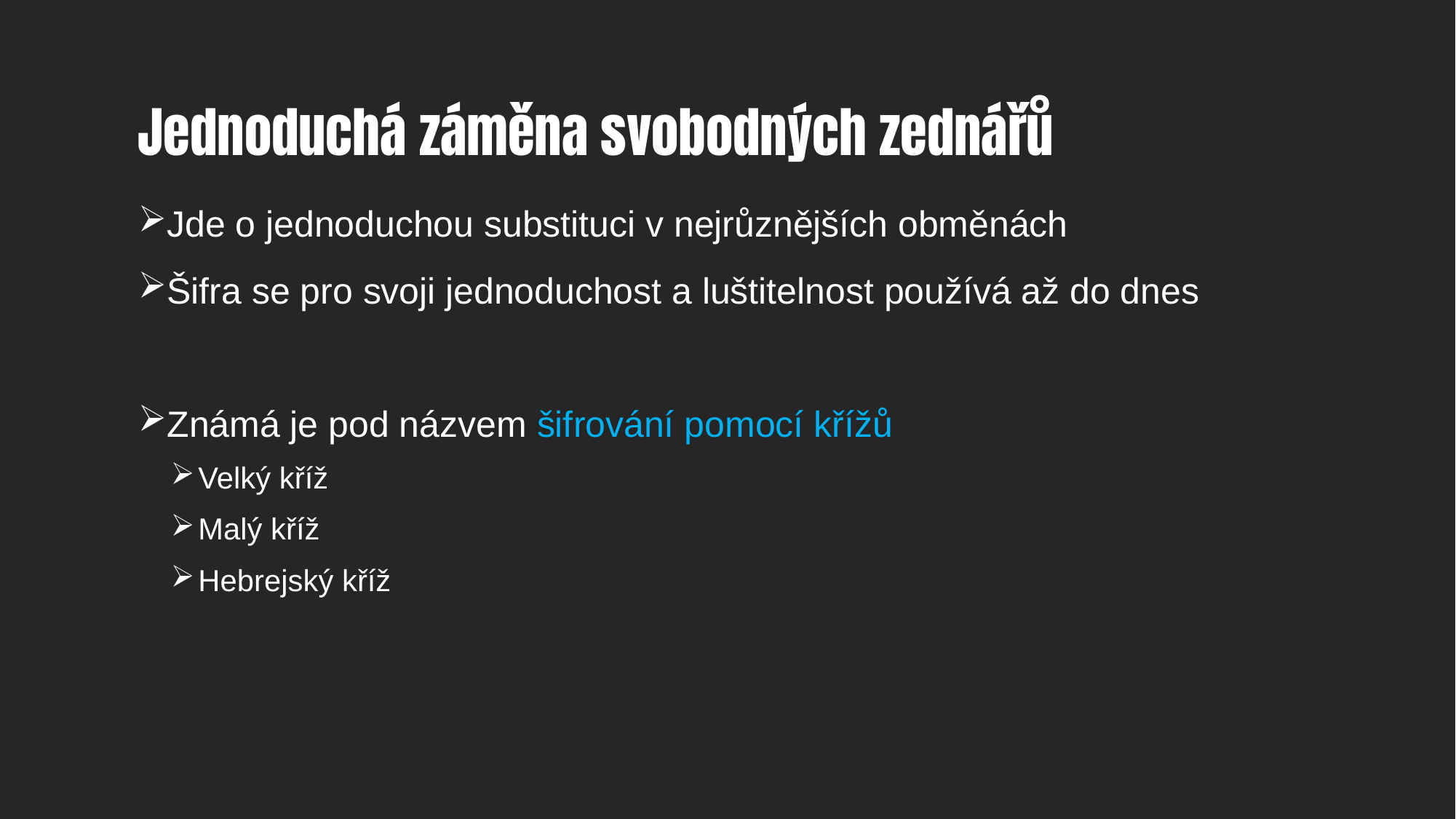

# Jednoduchá záměna svobodných zednářů
Jde o jednoduchou substituci v nejrůznějších obměnách
Šifra se pro svoji jednoduchost a luštitelnost používá až do dnes

Známá je pod názvem šifrování pomocí křížů
Velký kříž
Malý kříž
Hebrejský kříž